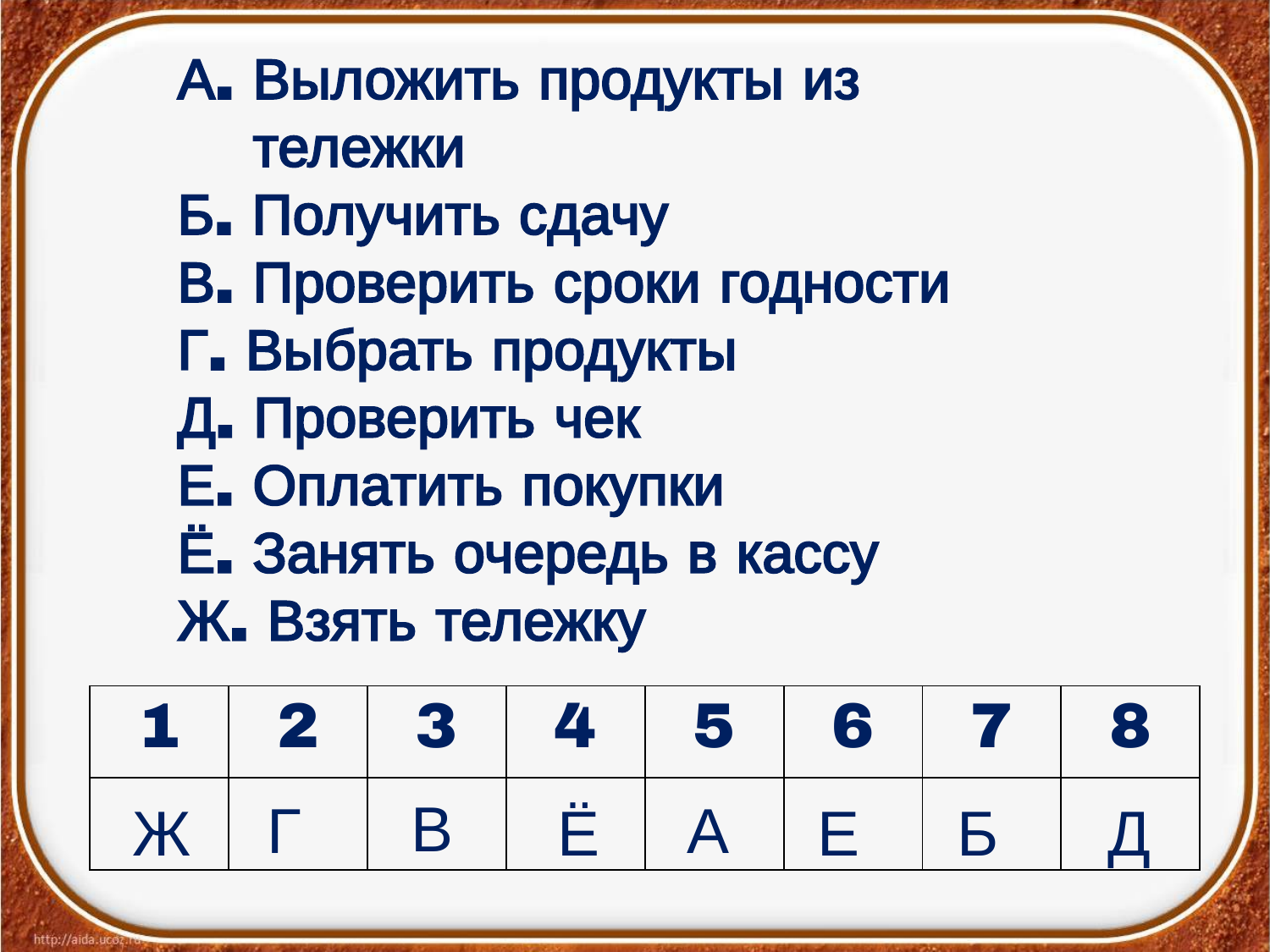

А. Выложить продукты из
    тележки
Б. Получить сдачу
В. Проверить сроки годности
Г. Выбрать продукты
Д. Проверить чек
Е. Оплатить покупки
Ё. Занять очередь в кассу
Ж. Взять тележку
| 1 | 2 | 3 | 4 | 5 | 6 | 7 | 8 |
| --- | --- | --- | --- | --- | --- | --- | --- |
|  |  |  |  |  |  |  |  |
В
Г
А
Ж
Ё
Б
Д
Е